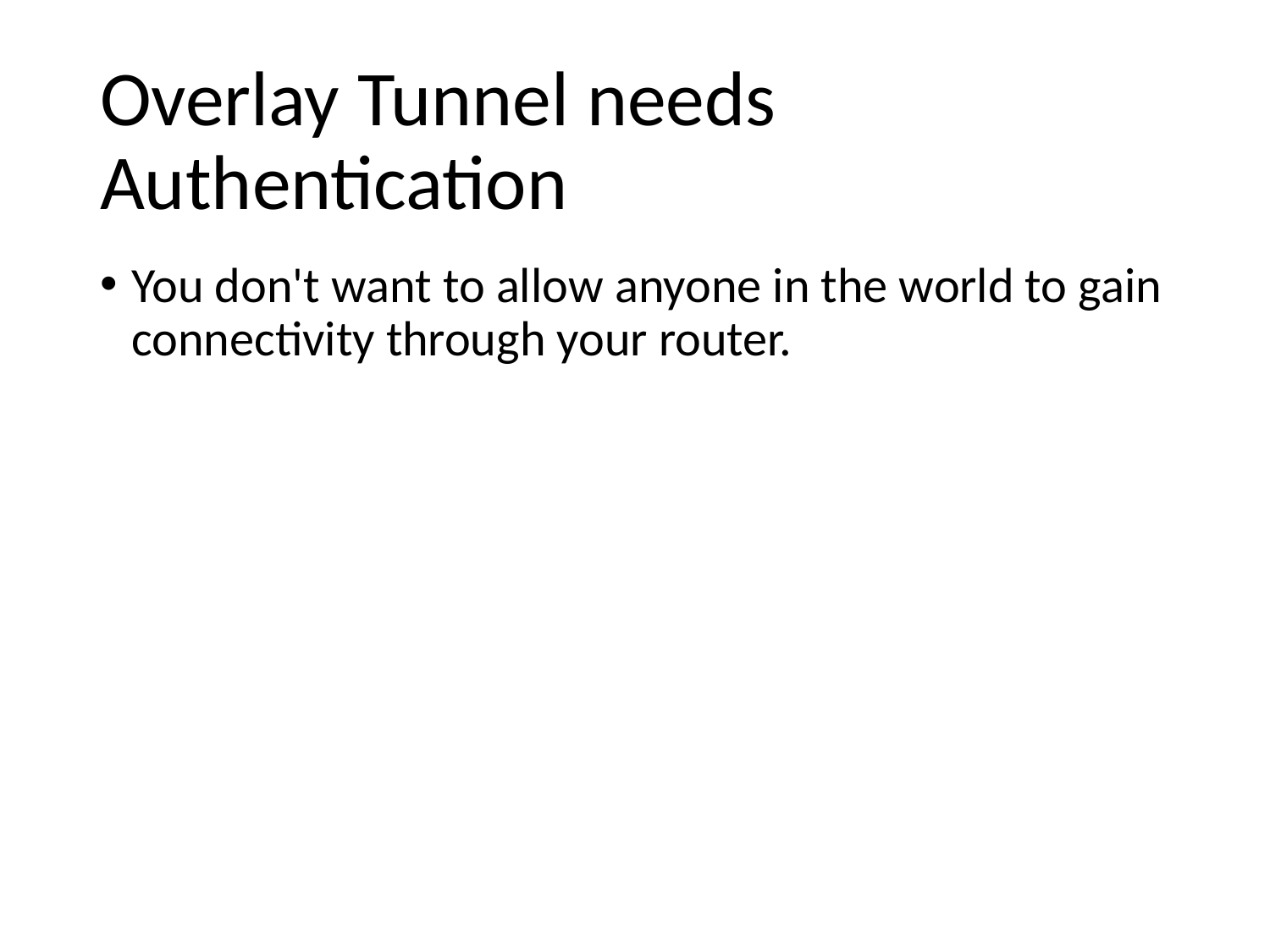

# Overlay Tunnel needs Authentication
You don't want to allow anyone in the world to gain connectivity through your router.